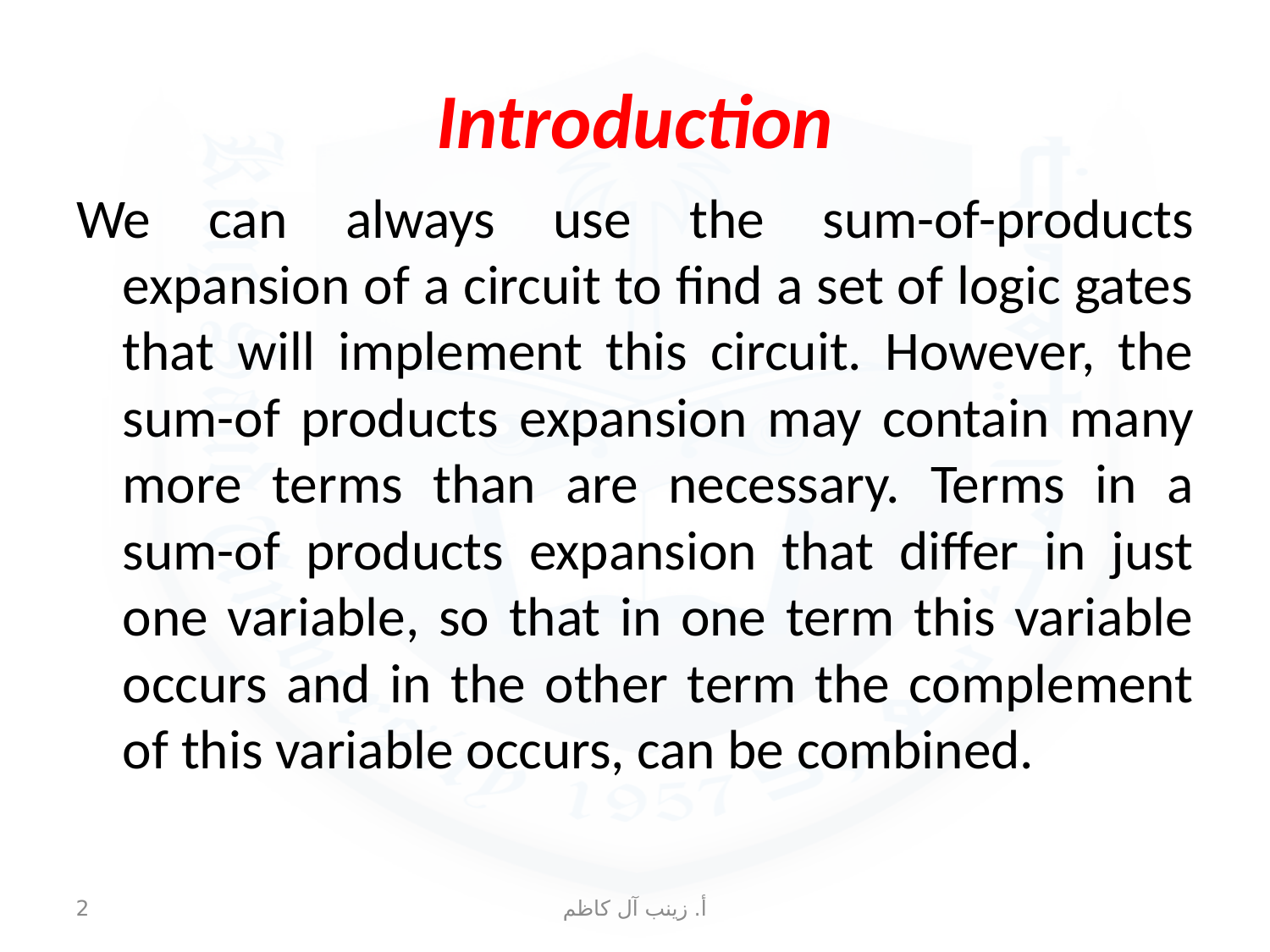

# Introduction
We can always use the sum-of-products expansion of a circuit to find a set of logic gates that will implement this circuit. However, the sum-of products expansion may contain many more terms than are necessary. Terms in a sum-of products expansion that differ in just one variable, so that in one term this variable occurs and in the other term the complement of this variable occurs, can be combined.
2
أ. زينب آل كاظم